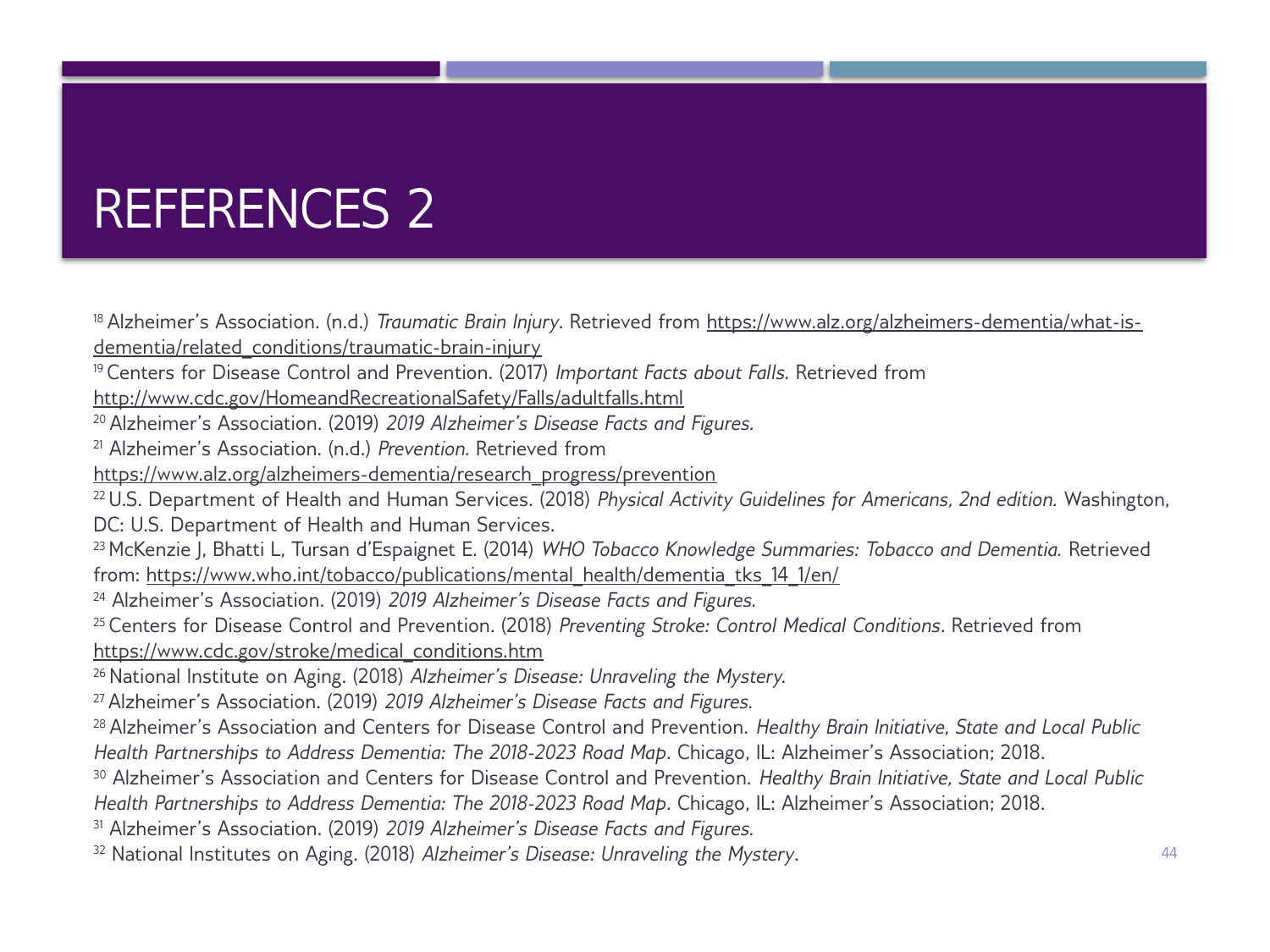

# References 2
18 Alzheimer’s Association. (n.d.) Traumatic Brain Injury. Retrieved from https://www.alz.org/alzheimers-dementia/what-is-dementia/related_conditions/traumatic-brain-injury
19 Centers for Disease Control and Prevention. (2017) Important Facts about Falls. Retrieved from http://www.cdc.gov/HomeandRecreationalSafety/Falls/adultfalls.html
20 Alzheimer’s Association. (2019) 2019 Alzheimer’s Disease Facts and Figures.
21 Alzheimer’s Association. (n.d.) Prevention. Retrieved from https://www.alz.org/alzheimers-dementia/research_progress/prevention
22 U.S. Department of Health and Human Services. (2018) Physical Activity Guidelines for Americans, 2nd edition. Washington, DC: U.S. Department of Health and Human Services.
23 McKenzie J, Bhatti L, Tursan d’Espaignet E. (2014) WHO Tobacco Knowledge Summaries: Tobacco and Dementia. Retrieved from: https://www.who.int/tobacco/publications/mental_health/dementia_tks_14_1/en/
24 Alzheimer’s Association. (2019) 2019 Alzheimer’s Disease Facts and Figures.
25 Centers for Disease Control and Prevention. (2018) Preventing Stroke: Control Medical Conditions. Retrieved from  https://www.cdc.gov/stroke/medical_conditions.htm
26 National Institute on Aging. (2018) Alzheimer’s Disease: Unraveling the Mystery.
27 Alzheimer’s Association. (2019) 2019 Alzheimer’s Disease Facts and Figures.
28 Alzheimer’s Association and Centers for Disease Control and Prevention. Healthy Brain Initiative, State and Local Public Health Partnerships to Address Dementia: The 2018-2023 Road Map. Chicago, IL: Alzheimer’s Association; 2018.
30 Alzheimer’s Association and Centers for Disease Control and Prevention. Healthy Brain Initiative, State and Local Public Health Partnerships to Address Dementia: The 2018-2023 Road Map. Chicago, IL: Alzheimer’s Association; 2018.
31 Alzheimer’s Association. (2019) 2019 Alzheimer’s Disease Facts and Figures.
32 National Institutes on Aging. (2018) Alzheimer’s Disease: Unraveling the Mystery.
44